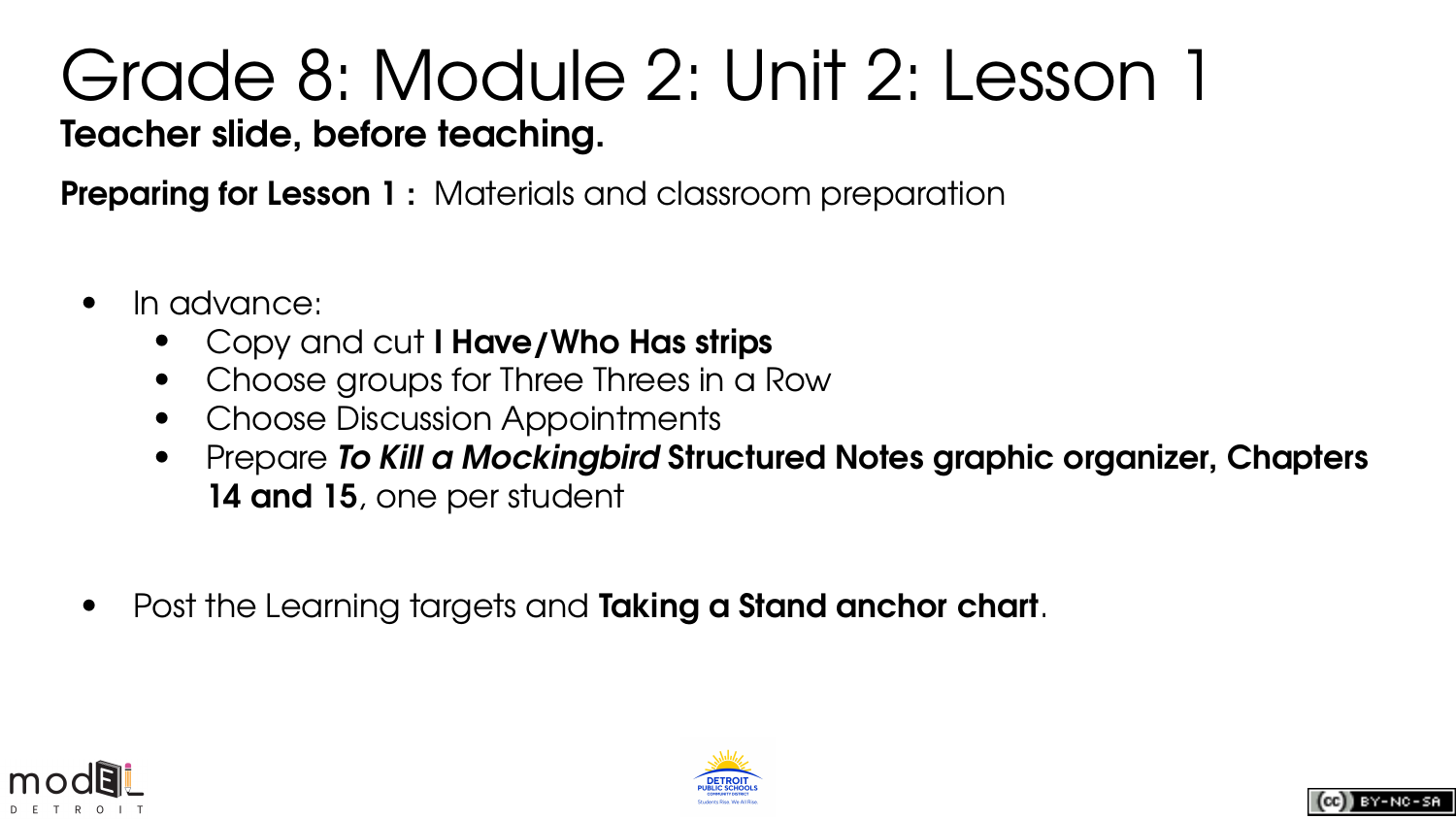

# Grade 8: Module 2: Unit 2: Lesson 1
Teacher slide, before teaching.
Preparing for Lesson 1 :  Materials and classroom preparation

In advance:
Copy and cut I Have/Who Has strips
Choose groups for Three Threes in a Row
Choose Discussion Appointments
Prepare To Kill a Mockingbird Structured Notes graphic organizer, Chapters 14 and 15, one per student

Post the Learning targets and Taking a Stand anchor chart.